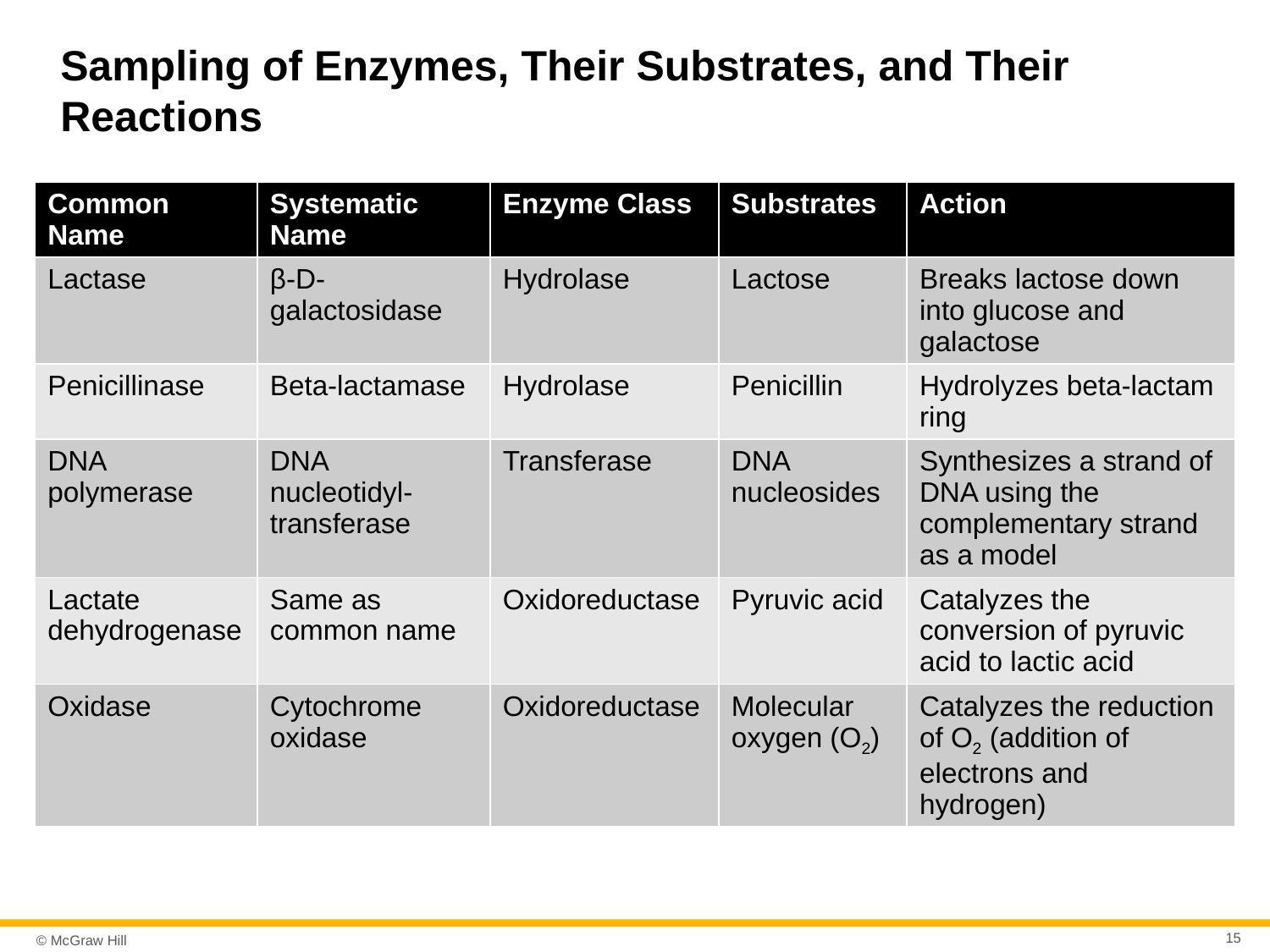

# Sampling of Enzymes, Their Substrates, and Their Reactions
| Common Name | Systematic Name | Enzyme Class | Substrates | Action |
| --- | --- | --- | --- | --- |
| Lactase | β-d-galactosidase | Hydrolase | Lactose | Breaks lactose down into glucose and galactose |
| Penicillinase | Beta-lactamase | Hydrolase | Penicillin | Hydrolyzes beta-lactam ring |
| DNA polymerase | DNA nucleotidyl-transferase | Transferase | DNA nucleosides | Synthesizes a strand of DNA using the complementary strand as a model |
| Lactate dehydrogenase | Same as common name | Oxidoreductase | Pyruvic acid | Catalyzes the conversion of pyruvic acid to lactic acid |
| Oxidase | Cytochrome oxidase | Oxidoreductase | Molecular oxygen (O2) | Catalyzes the reduction of O2 (addition of electrons and hydrogen) |